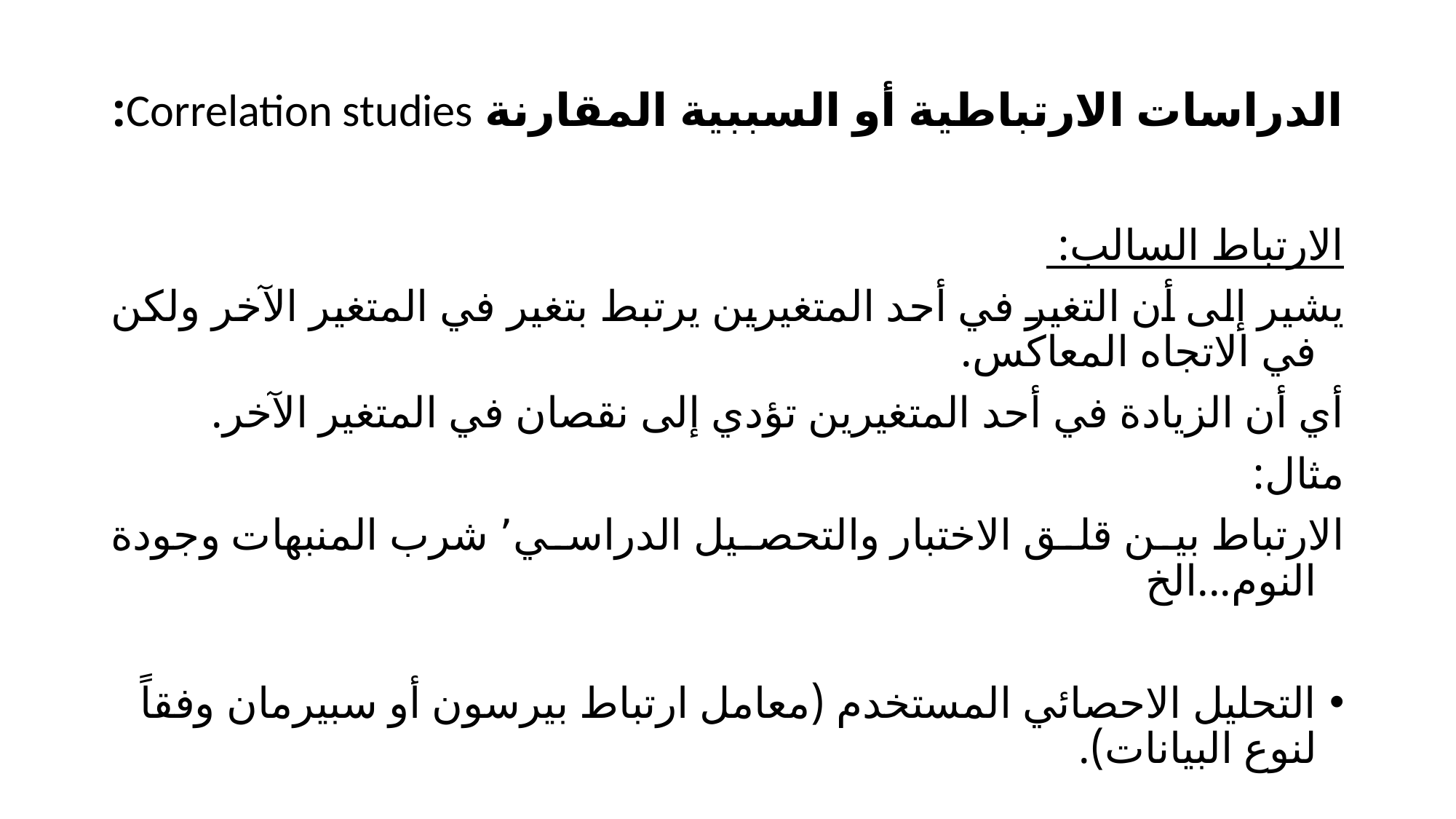

# الدراسات الارتباطية أو السببية المقارنة Correlation studies:
الارتباط السالب:
يشير إلى أن التغير في أحد المتغيرين يرتبط بتغير في المتغير الآخر ولكن في الاتجاه المعاكس.
أي أن الزيادة في أحد المتغيرين تؤدي إلى نقصان في المتغير الآخر.
مثال:
الارتباط بين قلق الاختبار والتحصيل الدراسي٬ شرب المنبهات وجودة النوم...الخ

التحليل الاحصائي المستخدم (معامل ارتباط بيرسون أو سبيرمان وفقاً لنوع البيانات).